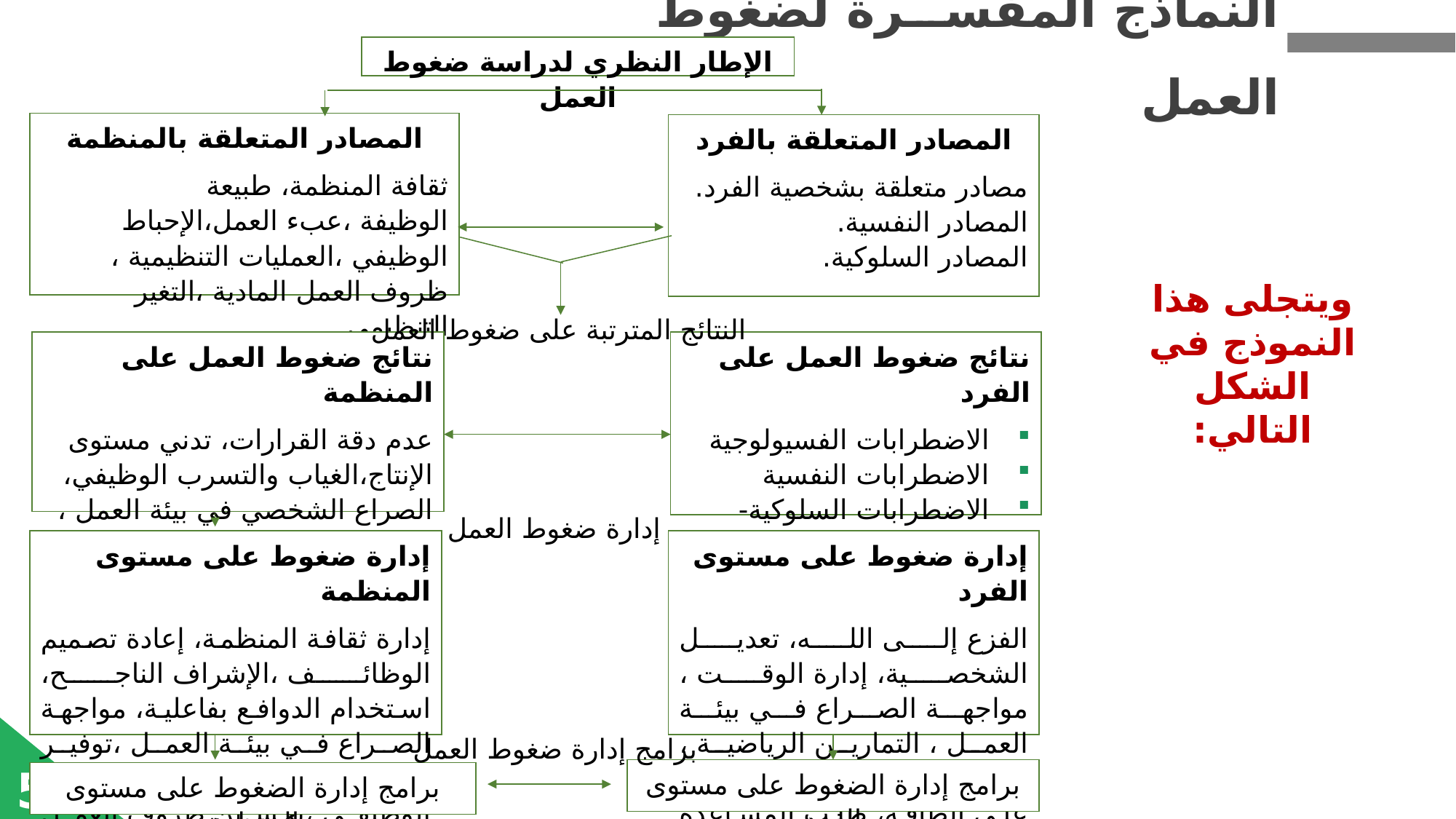

النماذج المفسرة لضغوط العمل
الإطار النظري لدراسة ضغوط العمل
المصادر المتعلقة بالمنظمة
ثقافة المنظمة، طبيعة الوظيفة ،عبء العمل،الإحباط الوظيفي ،العمليات التنظيمية ، ظروف العمل المادية ،التغير التنظيمي .
المصادر المتعلقة بالفرد
مصادر متعلقة بشخصية الفرد.
المصادر النفسية.
المصادر السلوكية.
النتائج المترتبة على ضغوط العمل
نتائج ضغوط العمل على المنظمة
عدم دقة القرارات، تدني مستوى الإنتاج،الغياب والتسرب الوظيفي، الصراع الشخصي في بيئة العمل ، ارتفاع معدل الشكاوي والحوادث

نتائج ضغوط العمل على الفرد
الاضطرابات الفسيولوجية
الاضطرابات النفسية
الاضطرابات السلوكية-
إدارة ضغوط العمل
إدارة ضغوط على مستوى المنظمة
إدارة ثقافة المنظمة، إعادة تصميم الوظائف ،الإشراف الناجح، استخدام الدوافع بفاعلية، مواجهة الصراع في بيئة العمل ،توفير المناخ الملائم للتقويم والتطوير الوظيفي ،تحسين ظروف العمل المادية

إدارة ضغوط على مستوى الفرد
الفزع إلى الله، تعديل الشخصية، إدارة الوقت ، مواجهة الصراع في بيئة العمل ، التمارين الرياضية ، الدعم الاجتماعي ، الحفاظ على الطاقة، طلب المساعدة من المختصين
برامج إدارة ضغوط العمل
برامج إدارة الضغوط على مستوى الفرد
برامج إدارة الضغوط على مستوى المنظمة

ويتجلى هذا النموذج في الشكل التالي:
50